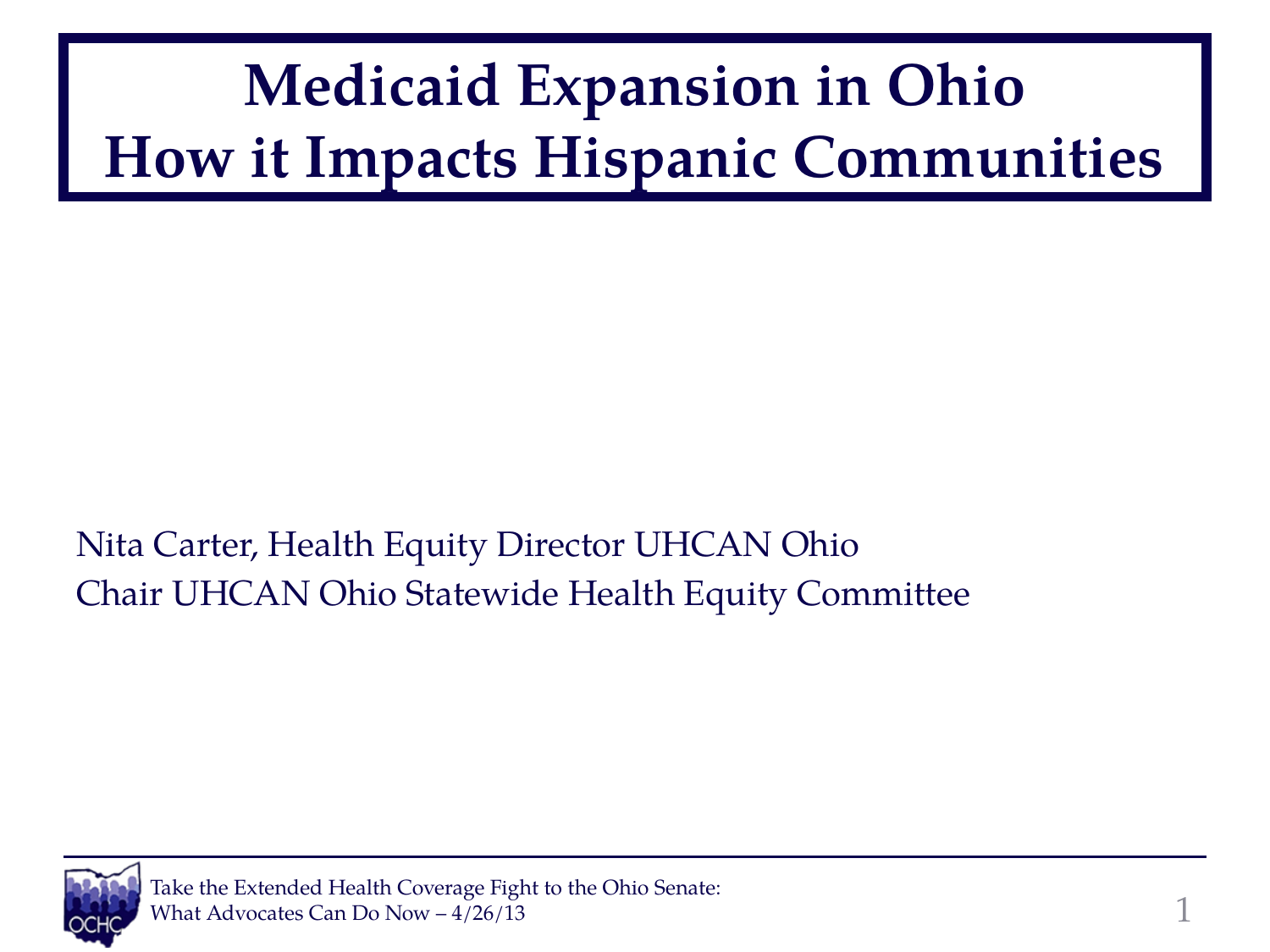

# Medicaid Expansion in Ohio How it Impacts Hispanic Communities

Nita Carter, Health Equity Director UHCAN Ohio
Chair UHCAN Ohio Statewide Health Equity Committee
1